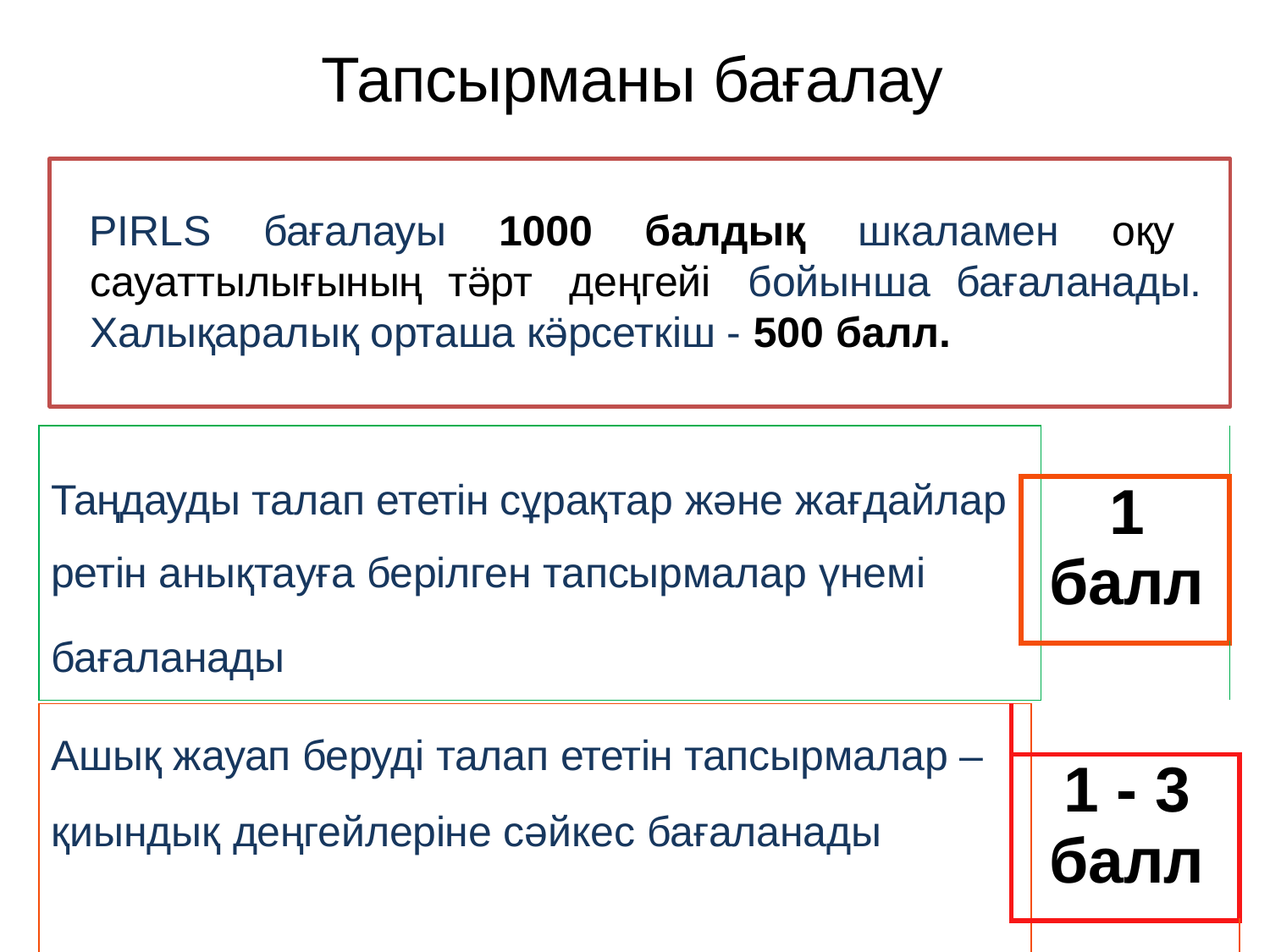

# Тапсырманы бағалау

PIRLS бағалауы 1000 балдық шкаламен оқу  сауаттылығының тӛрт деңгейі бойынша бағаланады.  Халықаралық орташа кӛрсеткіш - 500 балл.
|  |  |  |
| --- | --- | --- |
| Таңдауды талап ететін сұрақтар және жағдайлар ретін анықтауға берілген тапсырмалар үнемі |  | 1 балл |
| бағаланады |  |  |
| Ашық жауап беруді талап ететін тапсырмалар – қиындық деңгейлеріне сәйкес бағаланады |  |  |
| --- | --- | --- |
|  |  | 1 - 3 балл |
|  |  |  |